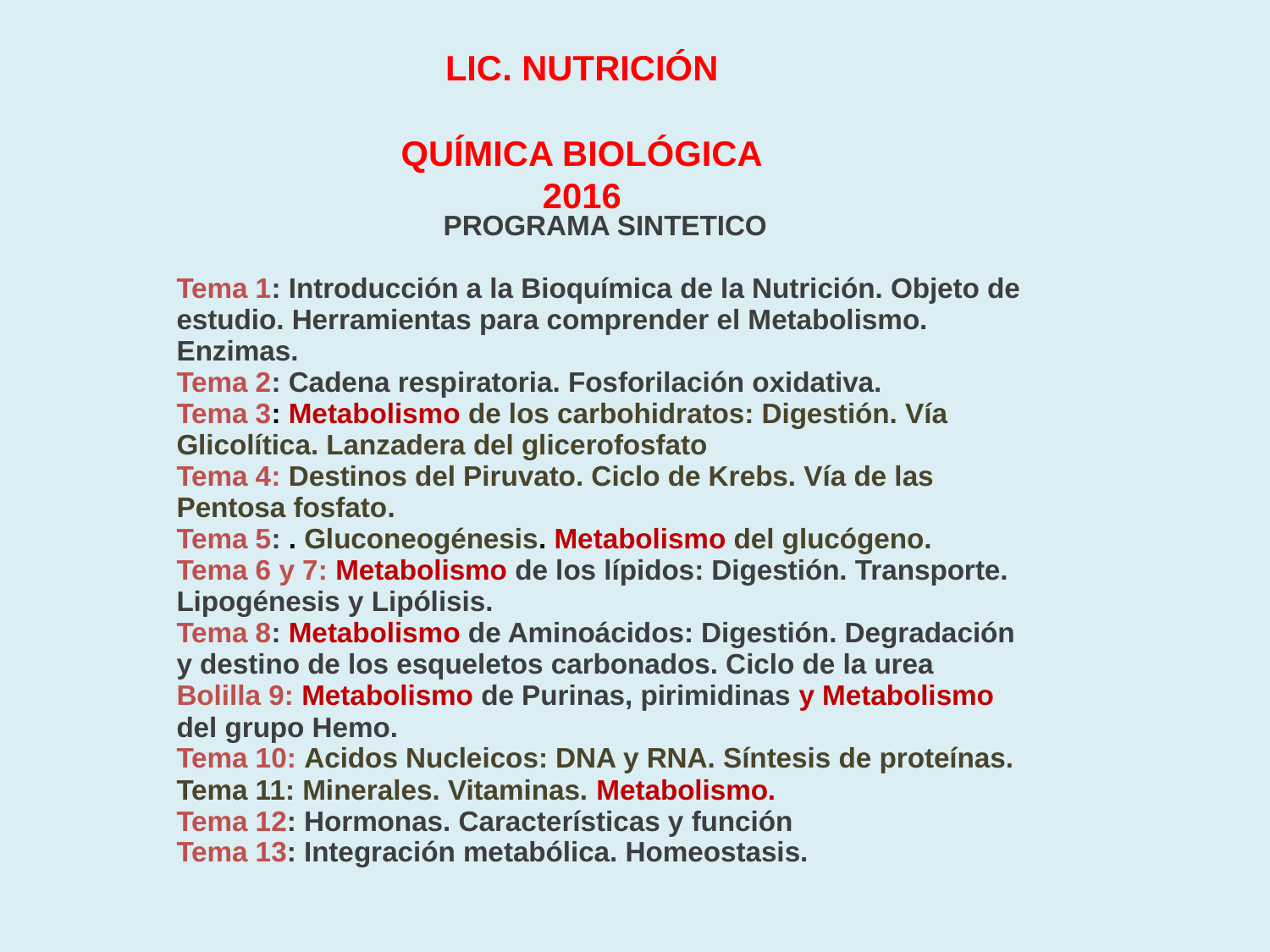

LIC. NUTRICIÓN

QUÍMICA BIOLÓGICA
2016
|  |
| --- |
| PROGRAMA SINTETICO Tema 1: Introducción a la Bioquímica de la Nutrición. Objeto de estudio. Herramientas para comprender el Metabolismo. Enzimas.  Tema 2: Cadena respiratoria. Fosforilación oxidativa. Tema 3: Metabolismo de los carbohidratos: Digestión. Vía  Glicolítica. Lanzadera del glicerofosfato Tema 4: Destinos del Piruvato. Ciclo de Krebs. Vía de las  Pentosa fosfato. Tema 5: . Gluconeogénesis. Metabolismo del glucógeno. Tema 6 y 7: Metabolismo de los lípidos: Digestión. Transporte.  Lipogénesis y Lipólisis. Tema 8: Metabolismo de Aminoácidos: Digestión. Degradación y destino de los esqueletos carbonados. Ciclo de la urea  Bolilla 9: Metabolismo de Purinas, pirimidinas y Metabolismo del grupo Hemo. Tema 10: Acidos Nucleicos: DNA y RNA. Síntesis de proteínas. Tema 11: Minerales. Vitaminas. Metabolismo. Tema 12: Hormonas. Características y función Tema 13: Integración metabólica. Homeostasis. |